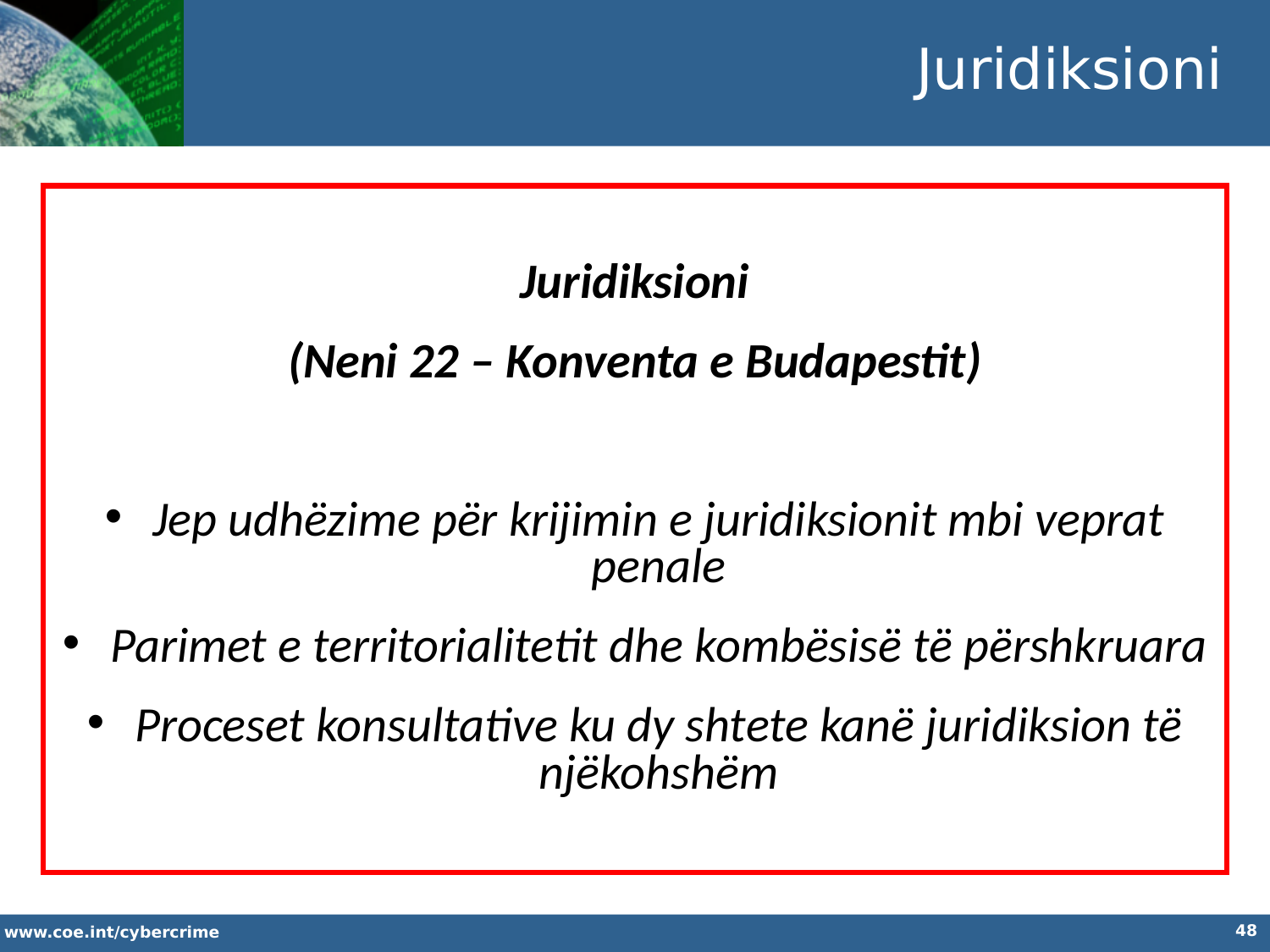

Juridiksioni
Juridiksioni
(Neni 22 – Konventa e Budapestit)

Jep udhëzime për krijimin e juridiksionit mbi veprat penale
Parimet e territorialitetit dhe kombësisë të përshkruara
Proceset konsultative ku dy shtete kanë juridiksion të njëkohshëm